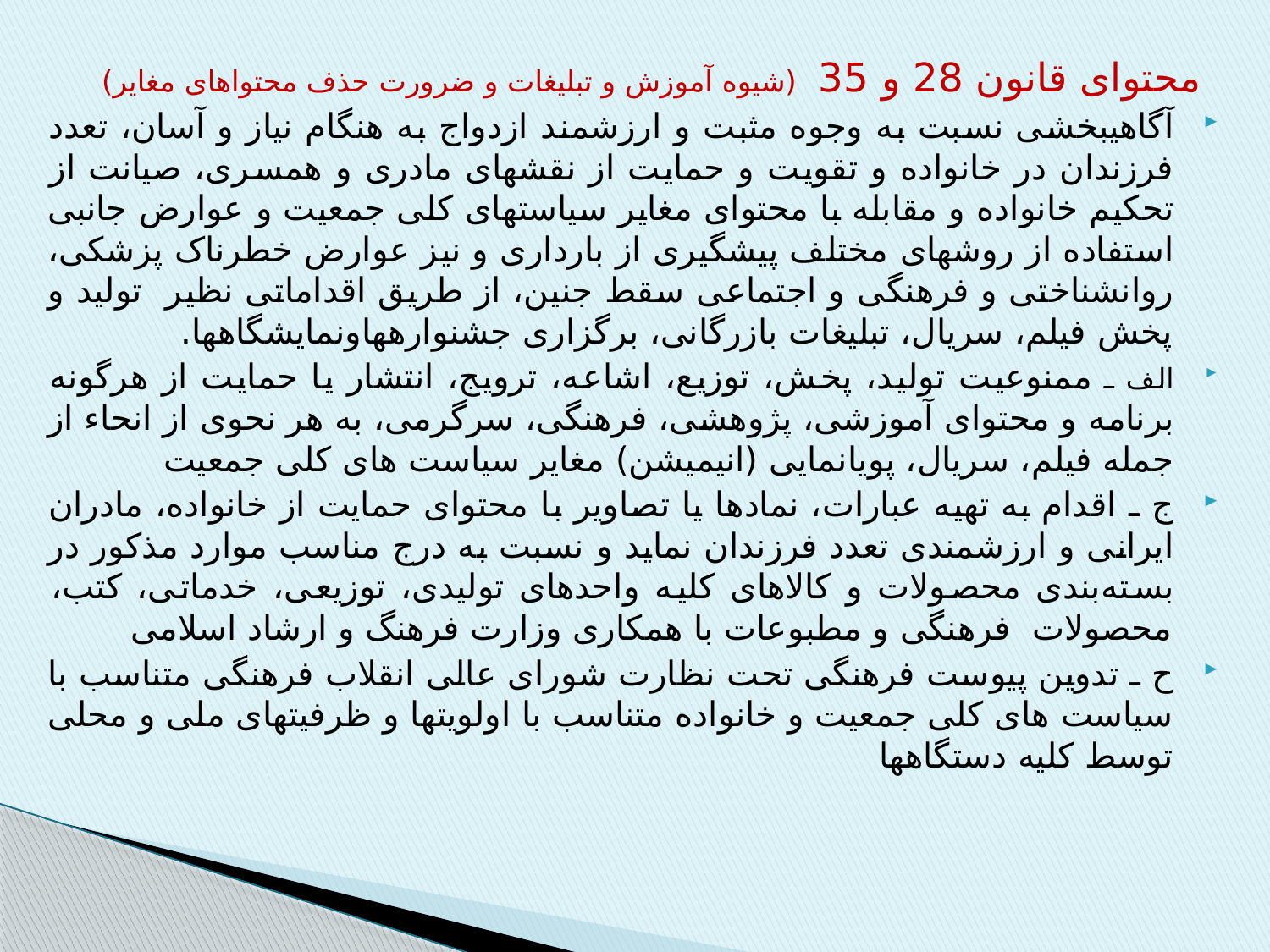

محتوای قانون 28 و 35  (شیوه آموزش و تبلیغات و ضرورت حذف محتواهای مغایر)
آگاهی­بخشی نسبت به وجوه مثبت و ارزشمند ازدواج به هنگام نیاز و آسان، تعدد فرزندان در خانواده و تقویت و حمایت از نقش­های مادری و همسری، صیانت از تحکیم خانواده و مقابله با محتوای مغایر سیاست­های کلی جمعیت و عوارض جانبی استفاده از روشهای مختلف پیشگیری از بارداری و نیز عوارض خطرناک پزشکی، روانشناختی و فرهنگی و اجتماعی سقط جنین، از طریق اقداماتی نظیر  تولید و پخش فیلم، سریال، تبلیغات بازرگانی، برگزاری جشنواره­هاونمایشگاهها.
الف ـ ممنوعیت تولید، پخش، توزیع، اشاعه، ترویج، انتشار یا حمایت از هرگونه برنامه و محتوای آموزشی، پژوهشی، فرهنگی، سرگرمی، به هر نحوی از انحاء از جمله فیلم، سریال، پویا­نمایی (انیمیشن) مغایر سیاست های کلی جمعیت
ج ـ اقدام به تهیه عبارات، نمادها یا تصاویر با محتوای حمایت از خانواده، مادران ایرانی و ارزشمندی تعدد فرزندان نماید و نسبت به درج مناسب موارد مذکور در بسته‌بندی محصولات و کالاهای کلیه واحدهای تولیدی، توزیعی، خدماتی، کتب، محصولات  فرهنگی و مطبوعات با همکاری وزارت فرهنگ و ارشاد اسلامی
ح ـ تدوین پیوست فرهنگی تحت نظارت شورای عالی انقلاب فرهنگی متناسب با سیاست های کلی جمعیت و خانواده متناسب با اولویت­ها و ظرفیت­های ملی و محلی توسط کلیه دستگاهها